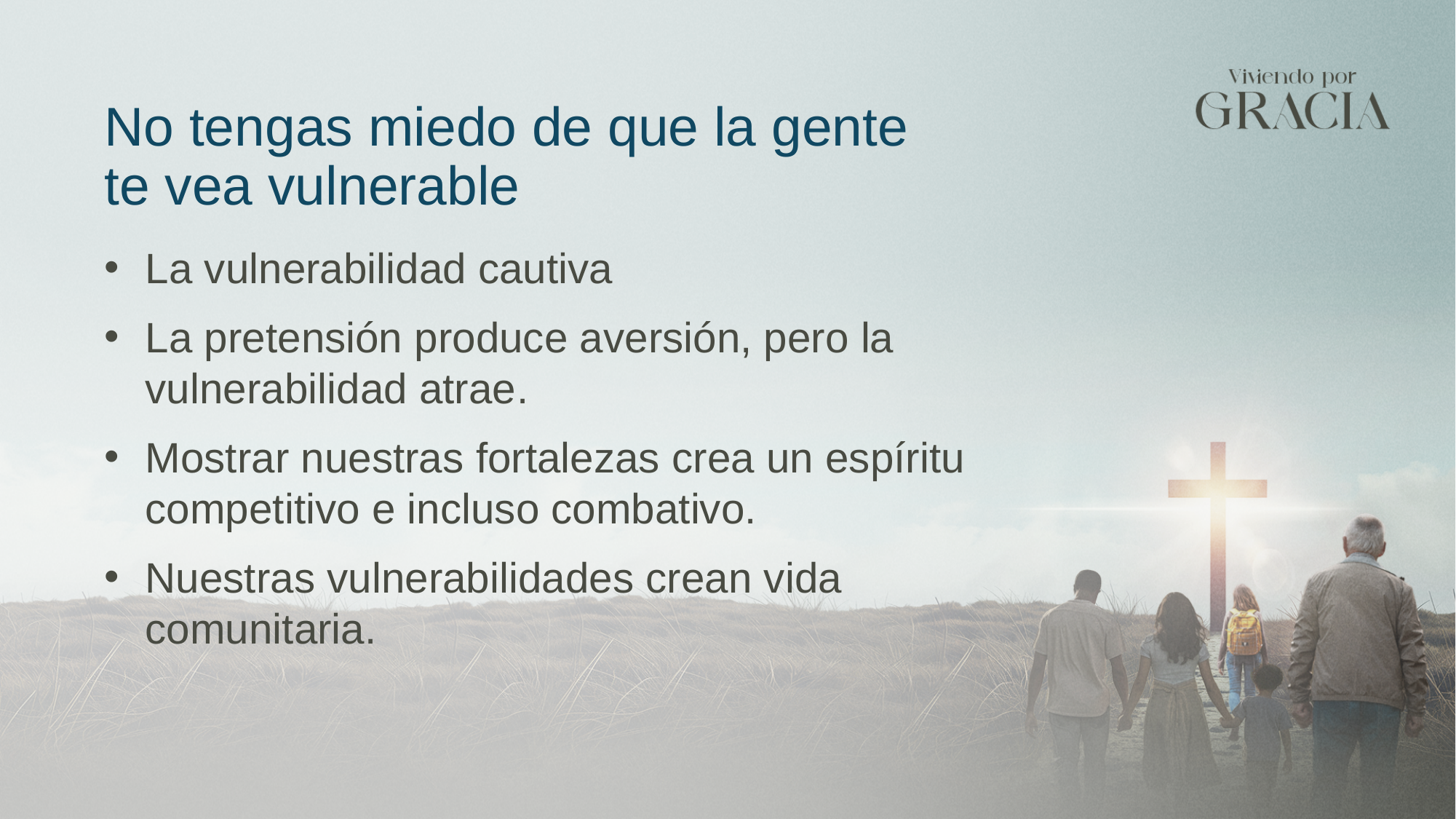

No tengas miedo de que la gente te vea vulnerable
La vulnerabilidad cautiva
La pretensión produce aversión, pero la vulnerabilidad atrae.
Mostrar nuestras fortalezas crea un espíritu competitivo e incluso combativo.
Nuestras vulnerabilidades crean vida comunitaria.